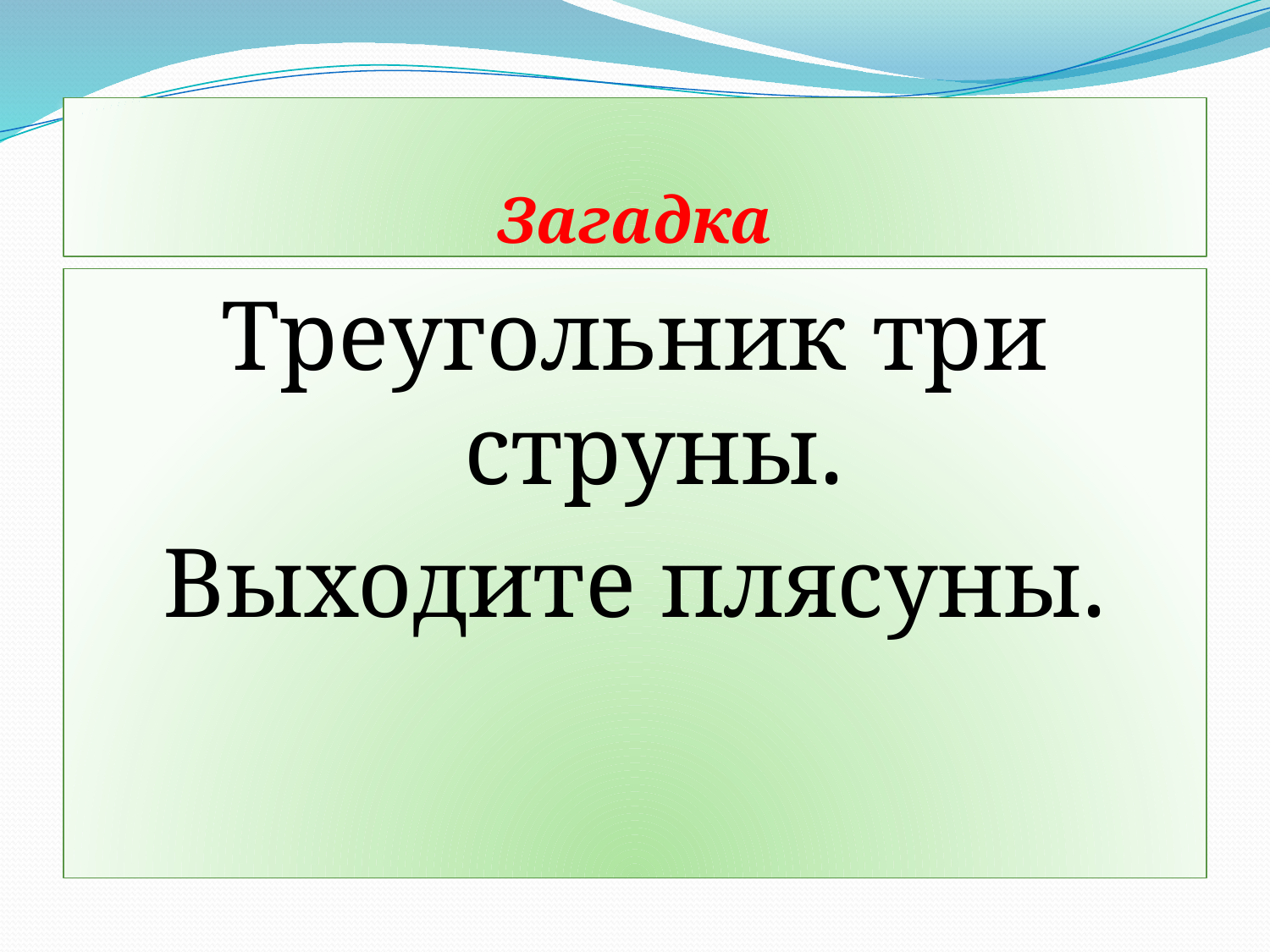

# Загадка
Треугольник три струны.
Выходите плясуны.